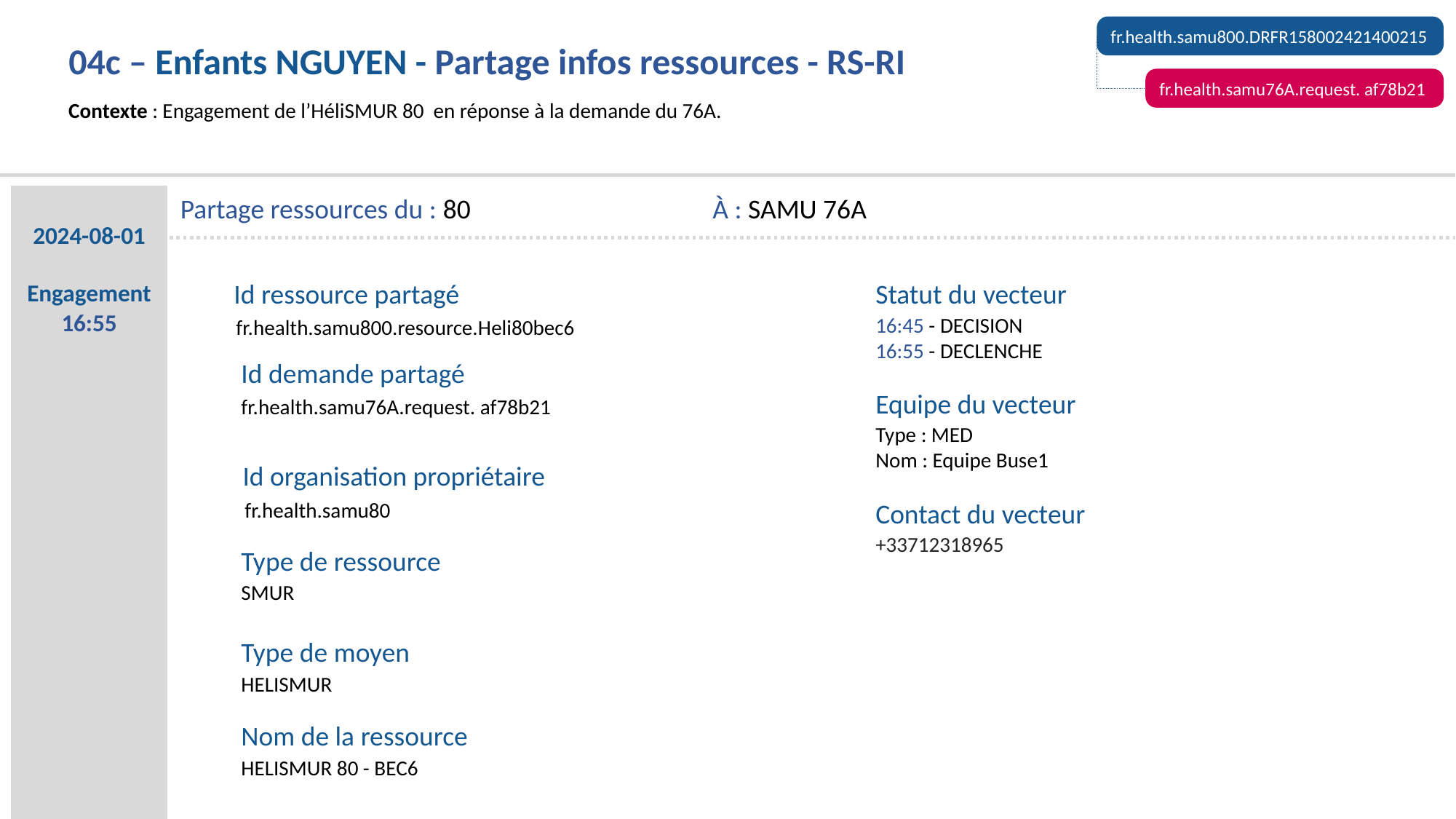

fr.health.samu800.DRFR158002421400215
04c – Enfants NGUYEN - Partage infos ressources - RS-RI
fr.health.samu76A.request. af78b21
Contexte : Engagement de l’HéliSMUR 80  en réponse à la demande du 76A.

2024-08-01

Engagement 16:55

Partage ressources du : 80
À : SAMU 76A
Id ressource partagé
Statut du vecteur
16:45 - DECISION
16:55 - DECLENCHE
fr.health.samu800.resource.Heli80bec6
Id demande partagé
Equipe du vecteur
fr.health.samu76A.request. af78b21
Type : MED
Nom : Equipe Buse1
Id organisation propriétaire
fr.health.samu80
Contact du vecteur
+33712318965
Type de ressource
SMUR
Type de moyen
HELISMUR
Nom de la ressource
HELISMUR 80 - BEC6